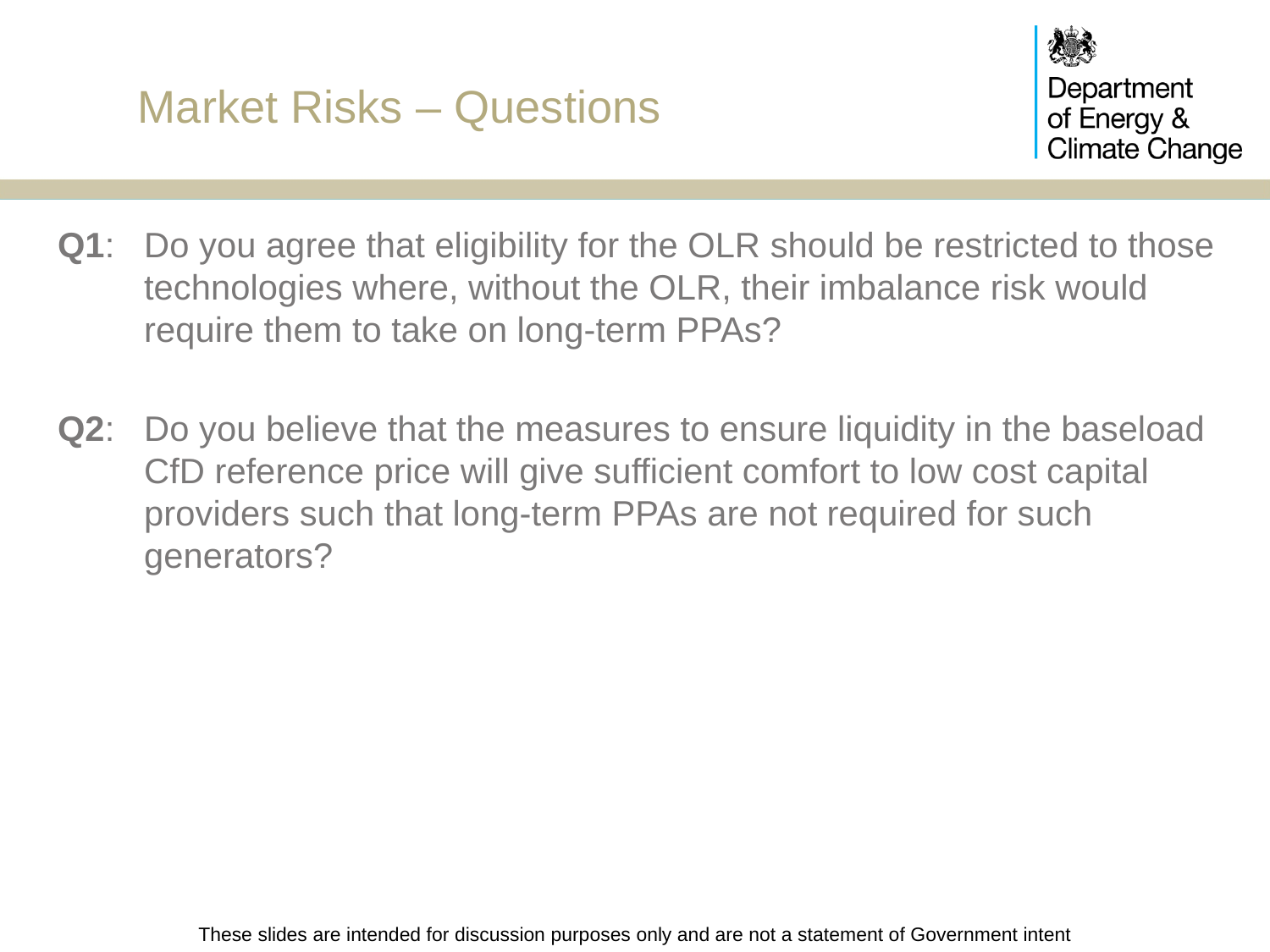

# Market Risks – Questions
Q1: 	Do you agree that eligibility for the OLR should be restricted to those technologies where, without the OLR, their imbalance risk would require them to take on long-term PPAs?

Q2: 	Do you believe that the measures to ensure liquidity in the baseload CfD reference price will give sufficient comfort to low cost capital providers such that long-term PPAs are not required for such generators?

These slides are intended for discussion purposes only and are not a statement of Government intent